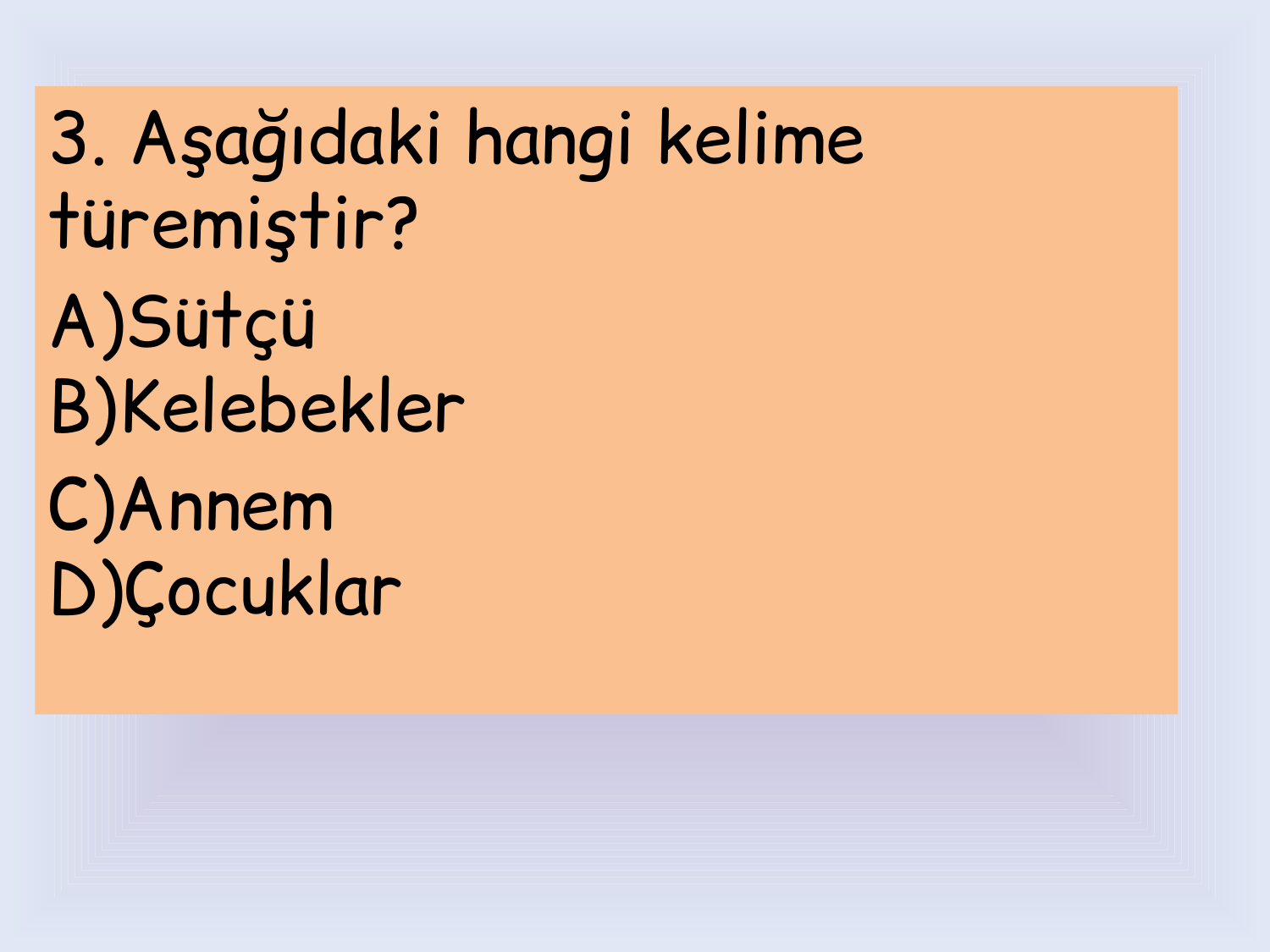

3. Aşağıdaki hangi kelime türemiştir?
A)Sütçü                          B)Kelebekler
C)Annem                        D)Çocuklar